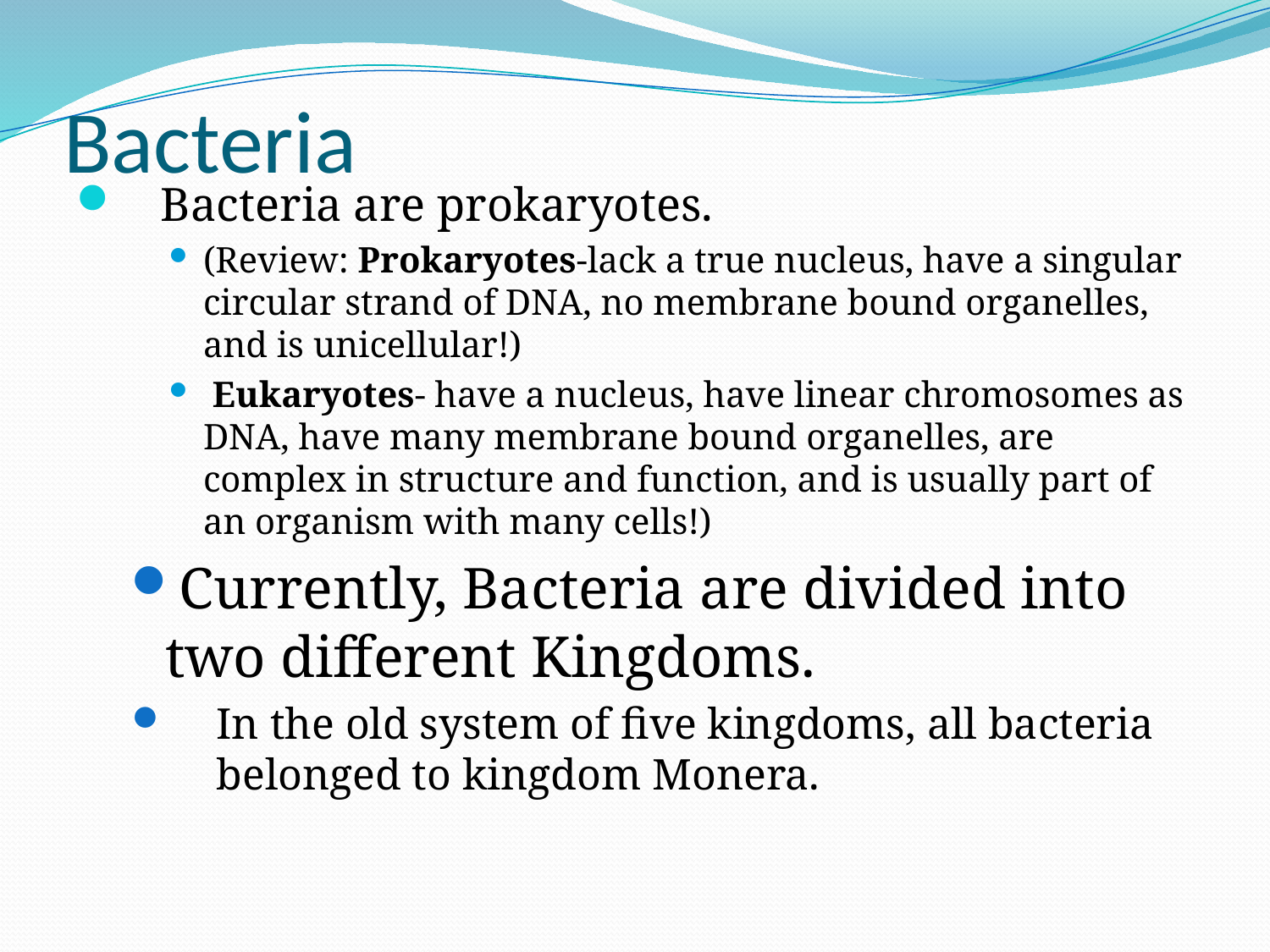

# Bacteria
Bacteria are prokaryotes.
(Review: Prokaryotes-lack a true nucleus, have a singular circular strand of DNA, no membrane bound organelles, and is unicellular!)
 Eukaryotes- have a nucleus, have linear chromosomes as DNA, have many membrane bound organelles, are complex in structure and function, and is usually part of an organism with many cells!)
Currently, Bacteria are divided into two different Kingdoms.
In the old system of five kingdoms, all bacteria belonged to kingdom Monera.